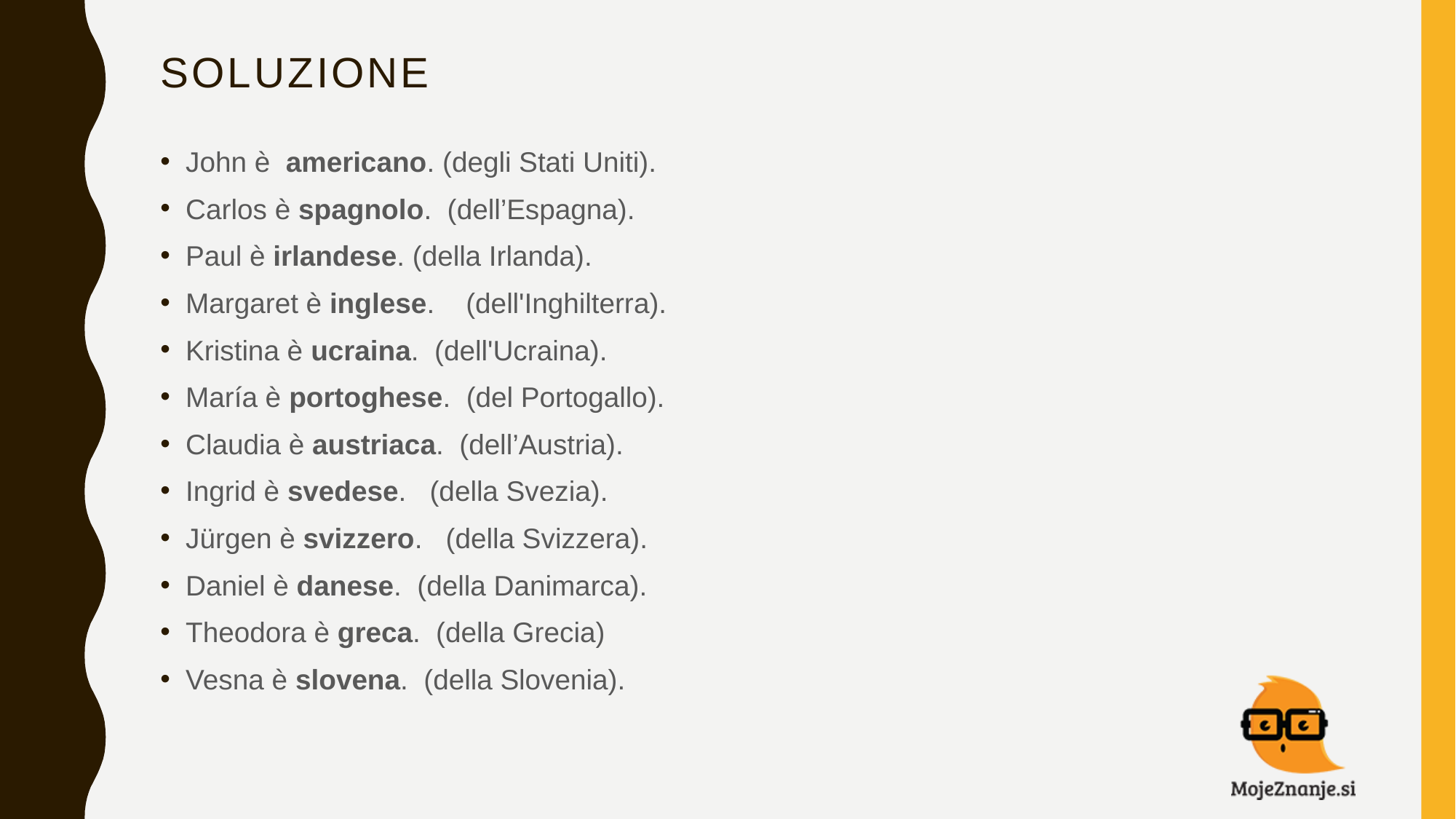

# soluzione
John è  americano. (degli Stati Uniti).
Carlos è spagnolo.  (dell’Espagna).
Paul è irlandese. (della Irlanda).
Margaret è inglese.    (dell'Inghilterra).
Kristina è ucraina.  (dell'Ucraina).
María è portoghese.  (del Portogallo).
Claudia è austriaca.  (dell’Austria).
Ingrid è svedese.   (della Svezia).
Jürgen è svizzero.   (della Svizzera).
Daniel è danese.  (della Danimarca).
Theodora è greca.  (della Grecia)
Vesna è slovena.  (della Slovenia).